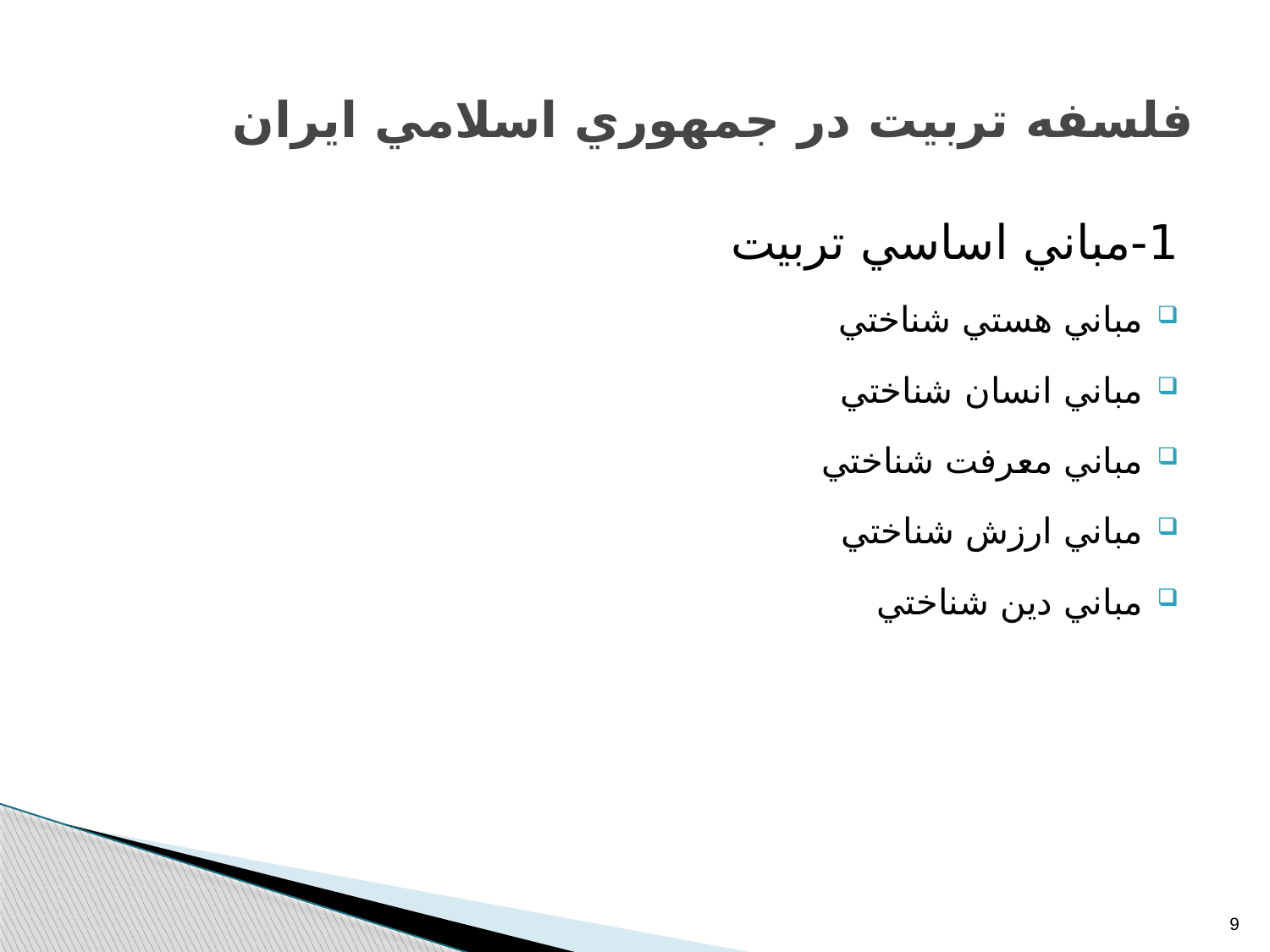

# فلسفه تربيت در جمهوري اسلامي ايران
1-مباني اساسي تربيت
مباني هستي شناختي
مباني انسان شناختي
مباني معرفت شناختي
مباني ارزش شناختي
مباني دين شناختي
9